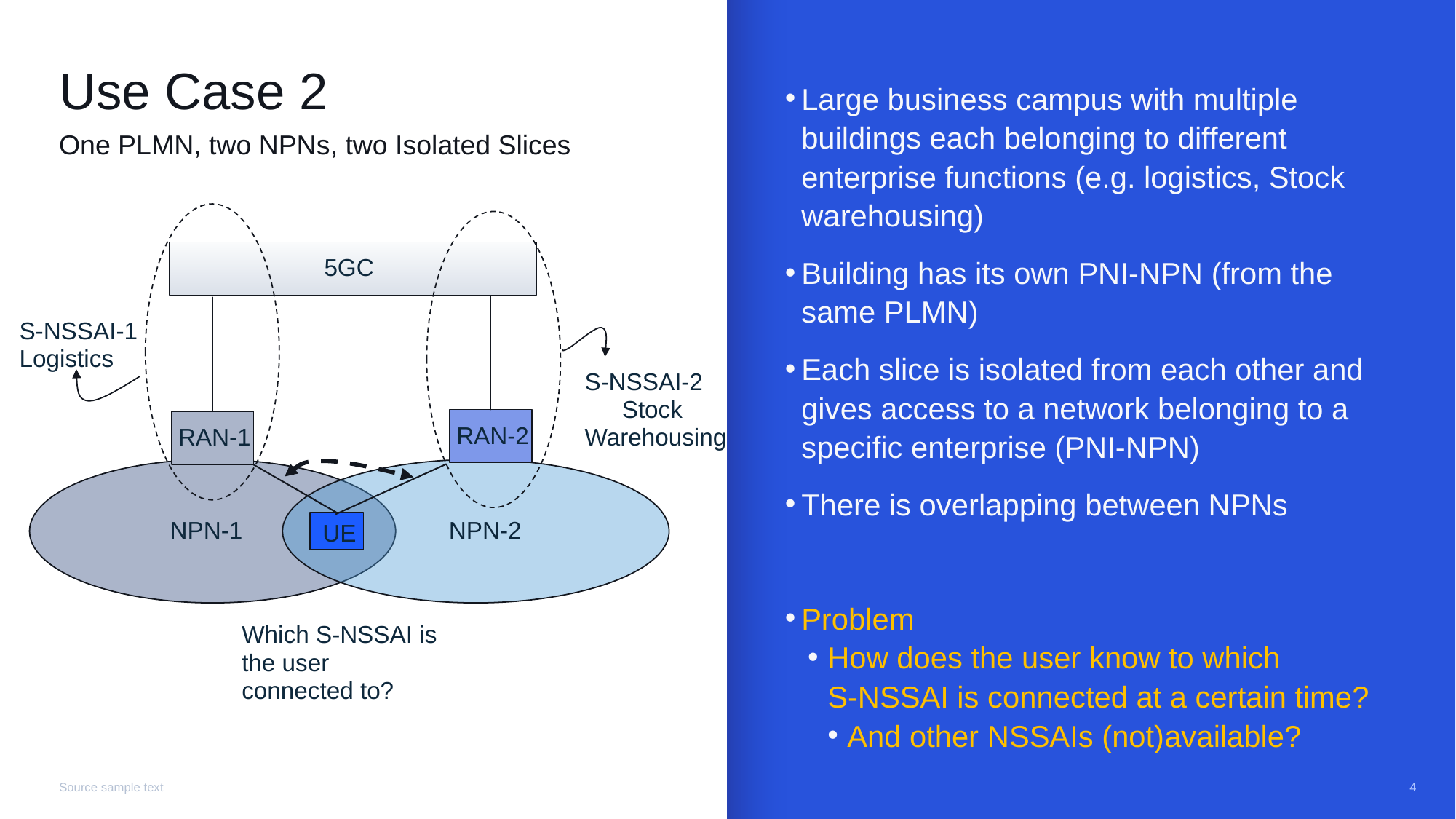

# Use Case 2
Large business campus with multiple buildings each belonging to different enterprise functions (e.g. logistics, Stock warehousing)
Building has its own PNI-NPN (from the same PLMN)
Each slice is isolated from each other and gives access to a network belonging to a specific enterprise (PNI-NPN)
There is overlapping between NPNs

Problem
How does the user know to which
S-NSSAI is connected at a certain time?
And other NSSAIs (not)available?
One PLMN, two NPNs, two Isolated Slices

5GC
S-NSSAI-1
Logistics

S-NSSAI-2
Stock
Warehousing

RAN-2
RAN-1

UE
NPN-2
NPN-1
Which S-NSSAI is the user connected to?
Source sample text